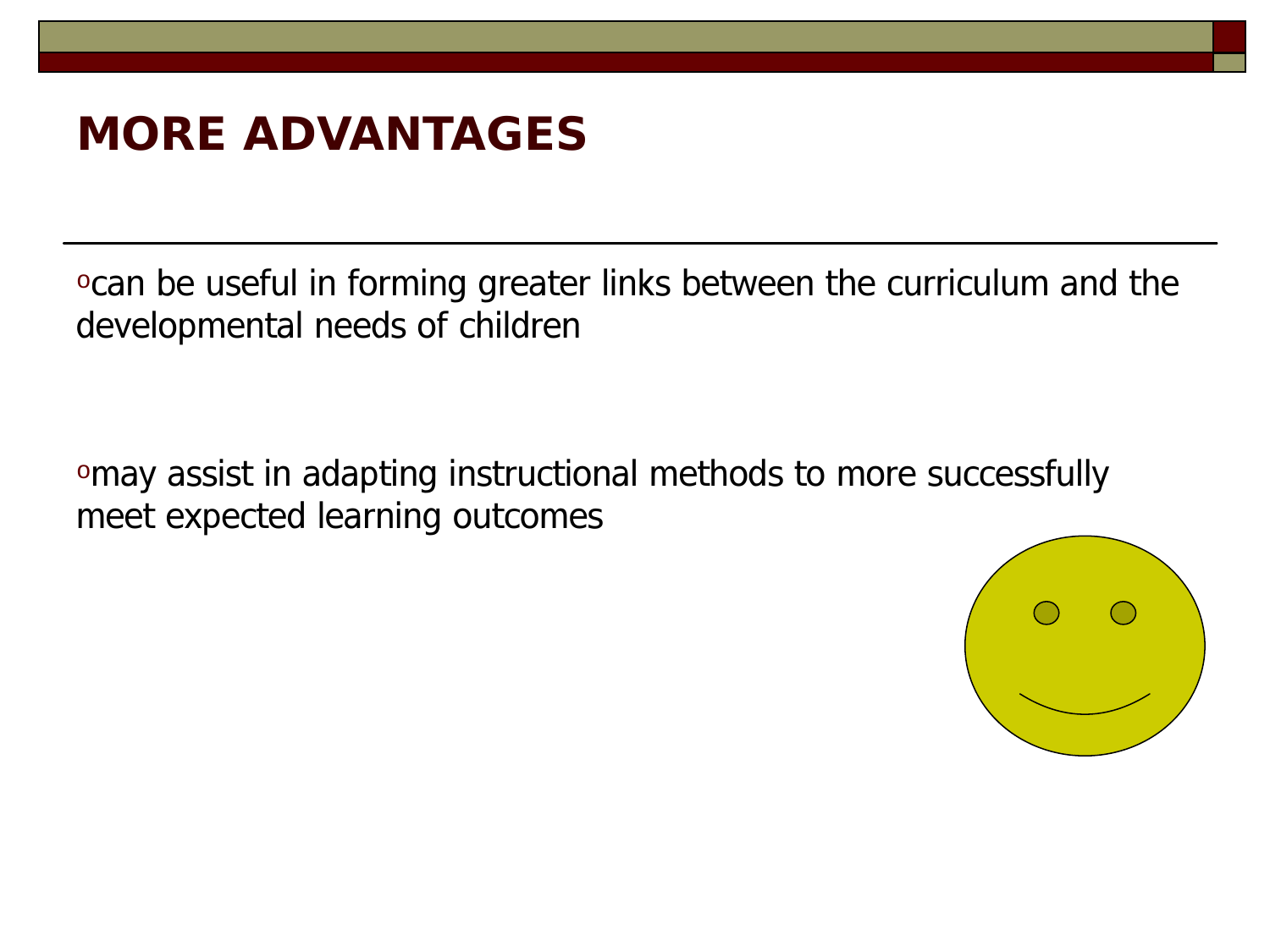

# More advantages
can be useful in forming greater links between the curriculum and the developmental needs of children

may assist in adapting instructional methods to more successfully meet expected learning outcomes